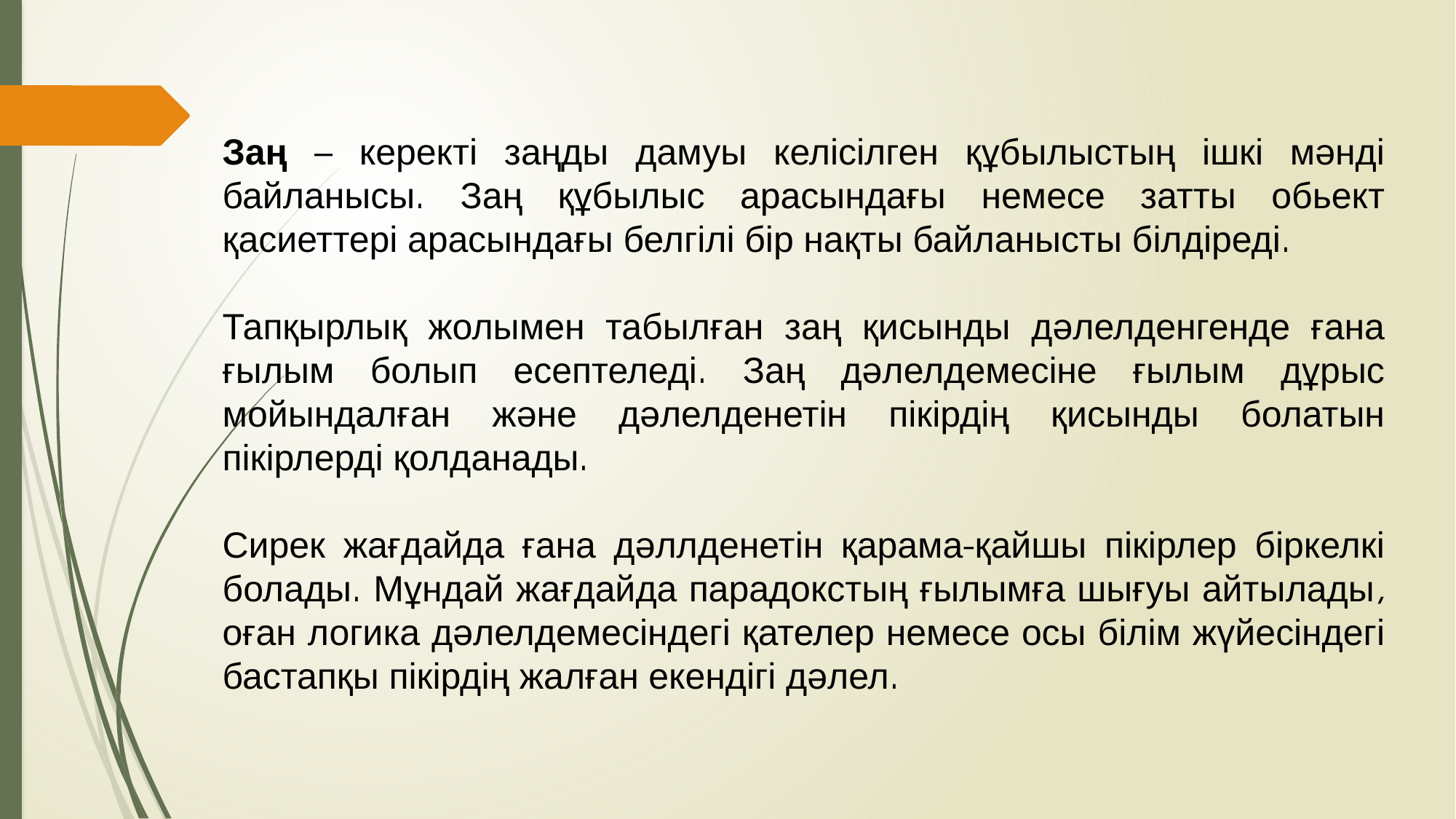

Заң – керекті заңды дамуы келісілген құбылыстың ішкі мәнді байланысы. Заң құбылыс арасындағы немесе затты обьект қасиеттері арасындағы белгілі бір нақты байланысты білдіреді.

Тапқырлық жолымен табылған заң қисынды дәлелденгенде ғана ғылым болып есептеледі. Заң дәлелдемесіне ғылым дұрыс мойындалған және дәлелденетін пікірдің қисынды болатын пікірлерді қолданады.

Сирек жағдайда ғана дәллденетін қарама-қайшы пікірлер біркелкі болады. Мұндай жағдайда парадокстың ғылымға шығуы айтылады, оған логика дәлелдемесіндегі қателер немесе осы білім жүйесіндегі бастапқы пікірдің жалған екендігі дәлел.